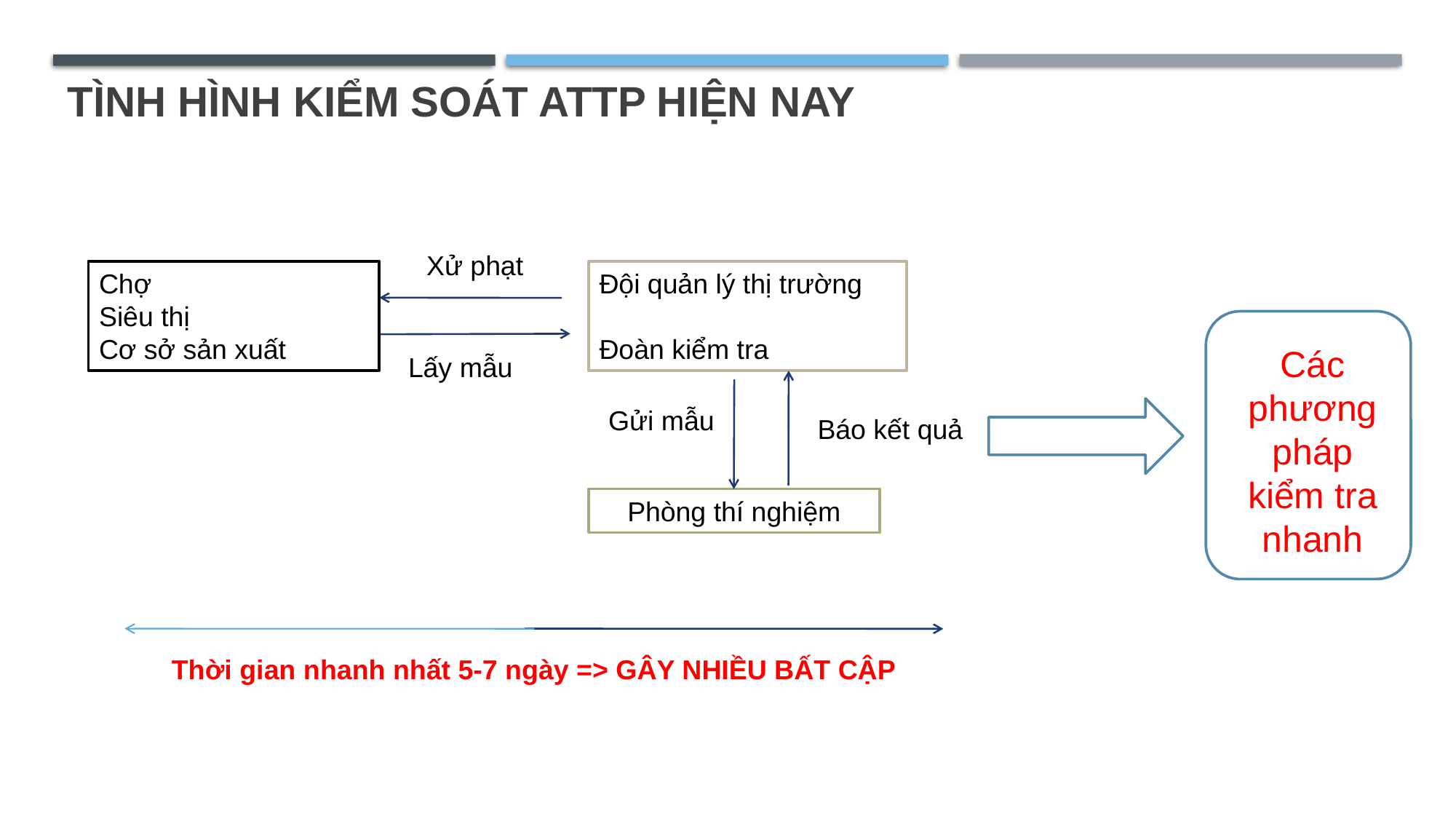

# Tình hình kiểm soát attp hiện nay
Xử phạt
Chợ
Siêu thị
Cơ sở sản xuất
Đội quản lý thị trường

Đoàn kiểm tra

Các phương pháp kiểm tra nhanh
Lấy mẫu
Gửi mẫu

Báo kết quả
Phòng thí nghiệm
Thời gian nhanh nhất 5-7 ngày => GÂY NHIỀU BẤT CẬP